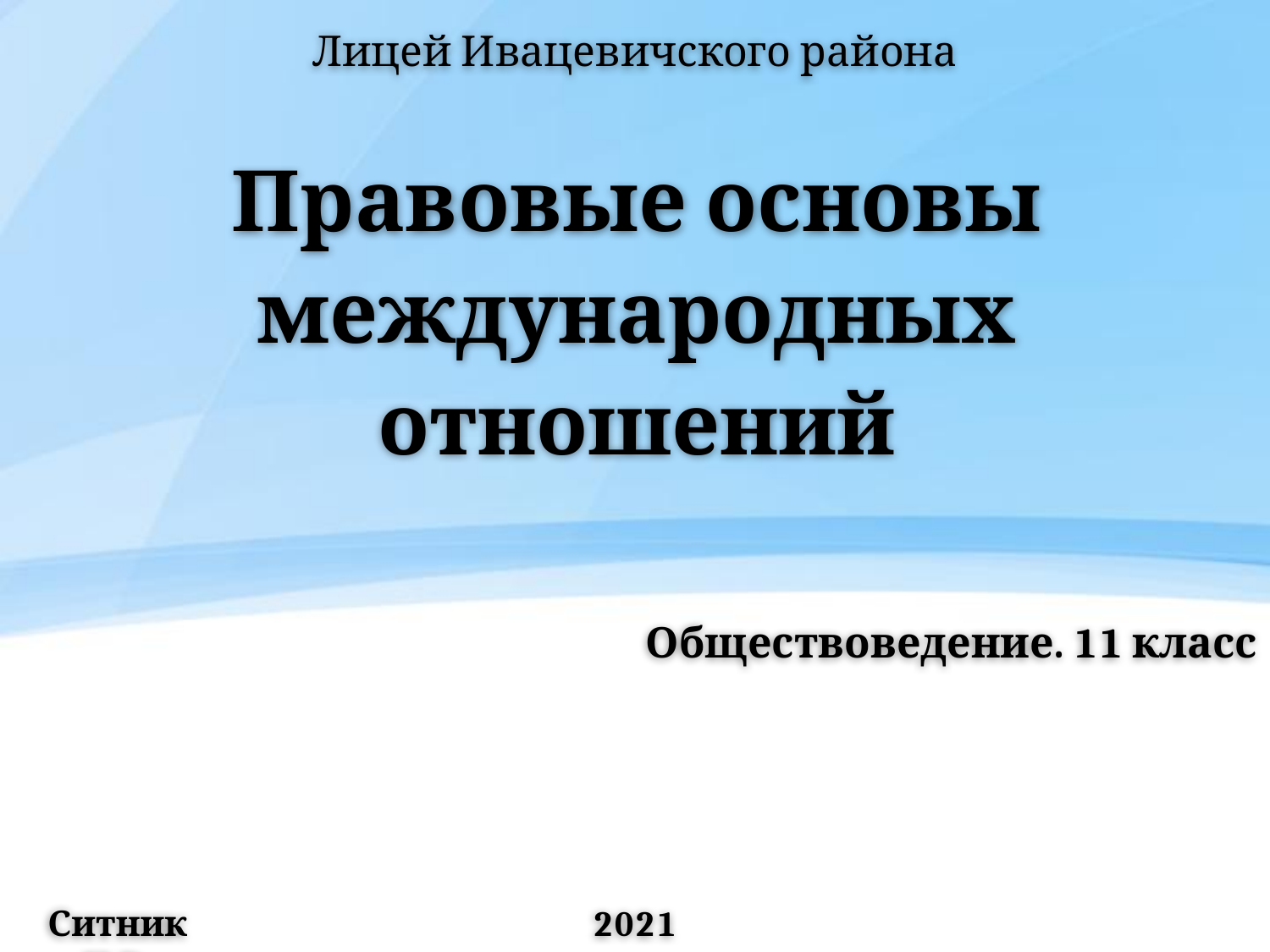

Лицей Ивацевичского района
# Правовые основы международных отношений
Обществоведение. 11 класс
Ситник П.В.
2021